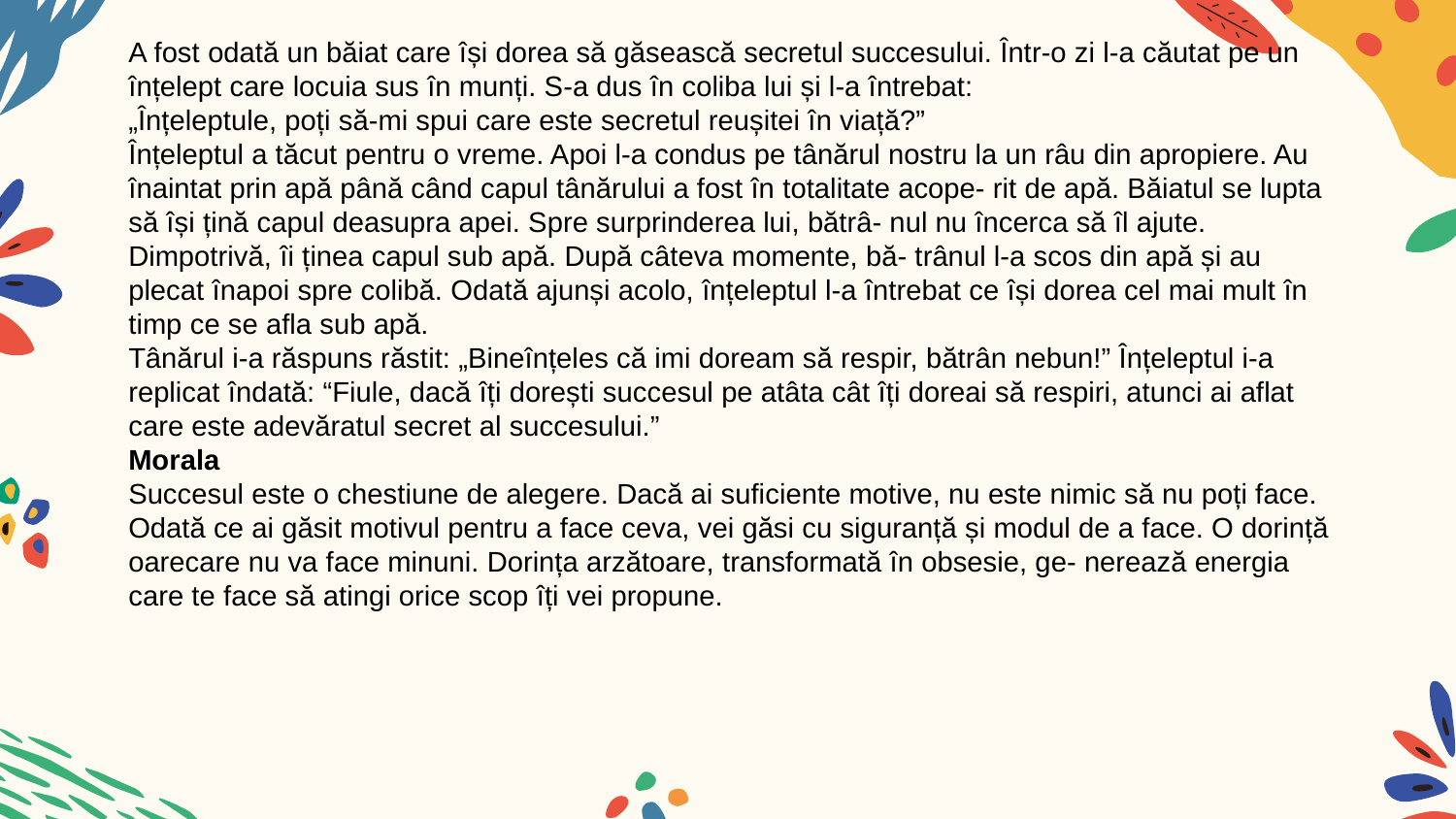

Secretul succesului

A fost odată un băiat care își dorea să găsească secretul succesului. Într-o zi l-a căutat pe un înțelept care locuia sus în munți. S-a dus în coliba lui și l-a întrebat:
„Înțeleptule, poți să-mi spui care este secretul reușitei în viață?”
Înțeleptul a tăcut pentru o vreme. Apoi l-a condus pe tânărul nostru la un râu din apropiere. Au înaintat prin apă până când capul tânărului a fost în totalitate acope- rit de apă. Băiatul se lupta să își țină capul deasupra apei. Spre surprinderea lui, bătrâ- nul nu încerca să îl ajute. Dimpotrivă, îi ținea capul sub apă. După câteva momente, bă- trânul l-a scos din apă și au plecat înapoi spre colibă. Odată ajunși acolo, înțeleptul l-a întrebat ce își dorea cel mai mult în timp ce se afla sub apă.
Tânărul i-a răspuns răstit: „Bineînțeles că imi doream să respir, bătrân nebun!” Înțeleptul i-a replicat îndată: “Fiule, dacă îți dorești succesul pe atâta cât îți doreai să respiri, atunci ai aflat care este adevăratul secret al succesului.”
Morala
Succesul este o chestiune de alegere. Dacă ai suficiente motive, nu este nimic să nu poți face.
Odată ce ai găsit motivul pentru a face ceva, vei găsi cu siguranță și modul de a face. O dorință oarecare nu va face minuni. Dorința arzătoare, transformată în obsesie, ge- nerează energia care te face să atingi orice scop îți vei propune.